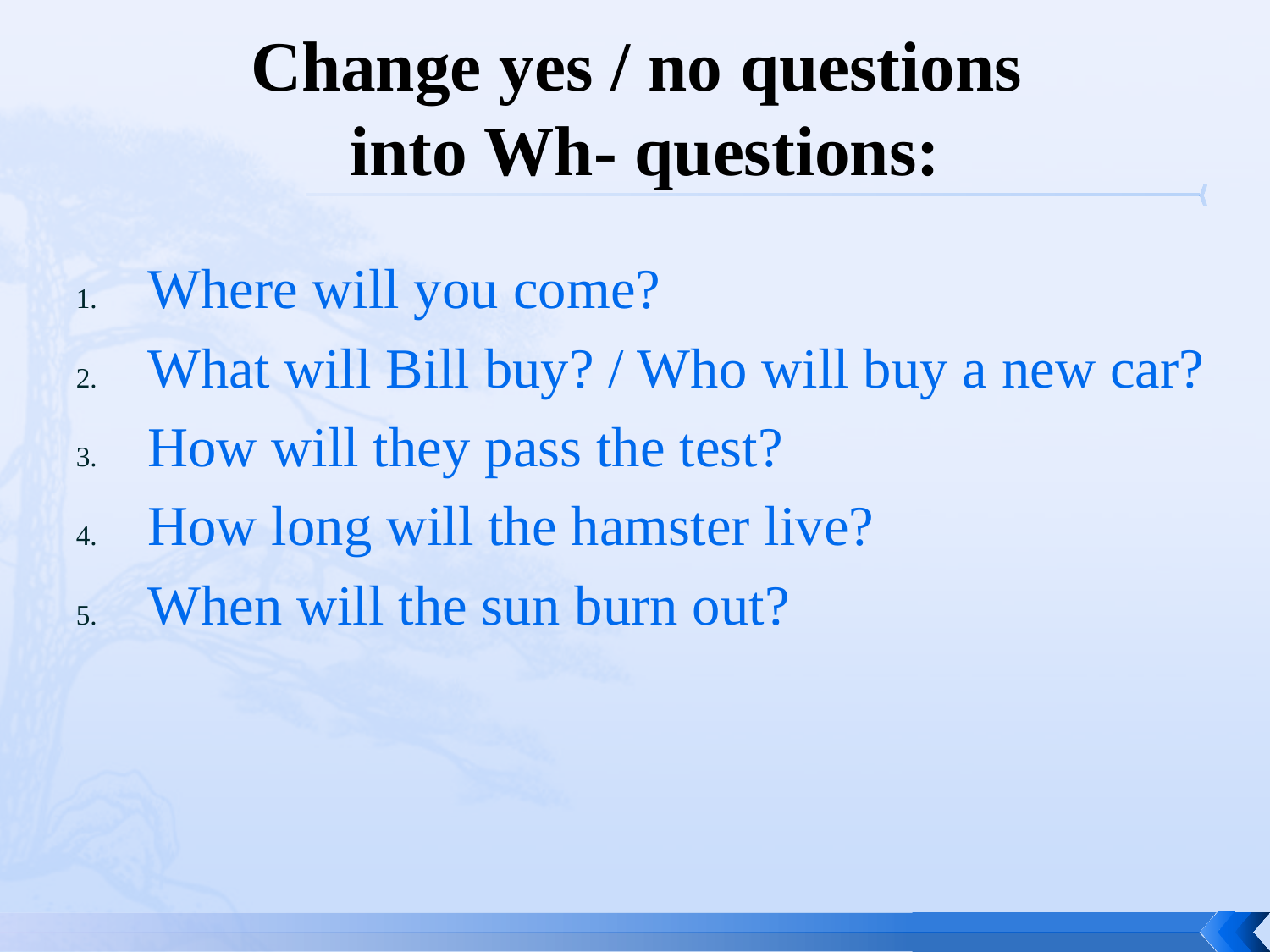

# Change yes / no questions into Wh- questions:
Where will you come?
What will Bill buy? / Who will buy a new car?
How will they pass the test?
How long will the hamster live?
When will the sun burn out?